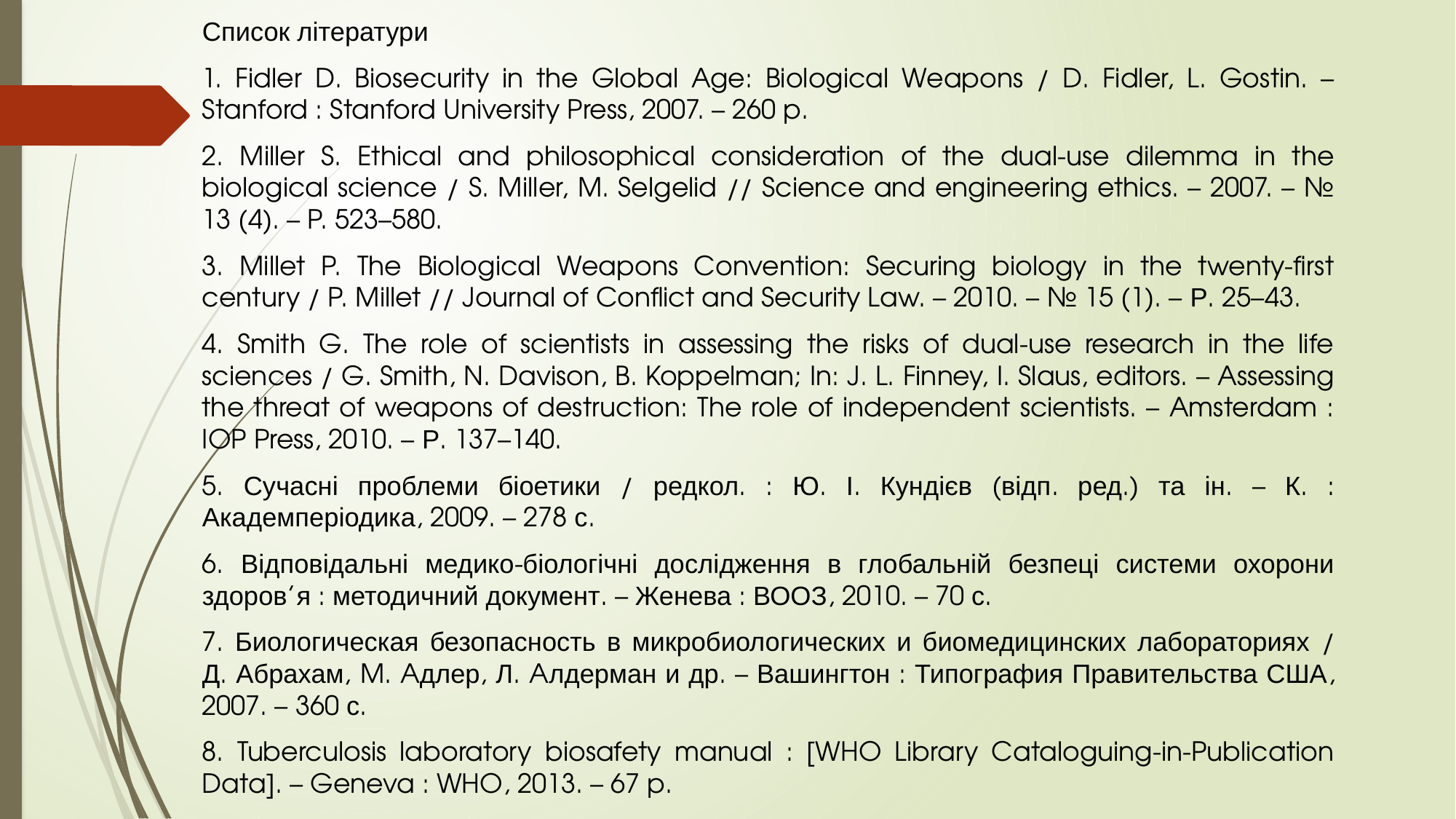

Список літератури
1. Fidler D. Biosecurity in the Global Age: Biological Weapons / D. Fidler, L. Gostin. – Stanford : Stanford University Press, 2007. – 260 p.
2. Miller S. Ethical and philosophical consideration of the dual-use dilemma in the biological science / S. Miller, M. Selgelid // Science and engineering ethics. – 2007. – № 13 (4). – P. 523–580.
3. Millet P. The Biological Weapons Convention: Securing biology in the twenty-first century / P. Millet // Journal of Conflict and Security Law. – 2010. – № 15 (1). – Р. 25–43.
4. Smith G. The role of scientists in assessing the risks of dual-use research in the life sciences / G. Smith, N. Davison, B. Koppelman; In: J. L. Finney, I. Slaus, editors. – Assessing the threat of weapons of destruction: The role of independent scientists. – Amsterdam : IOP Press, 2010. – Р. 137–140.
5. Сучасні проблеми біоетики / редкол. : Ю. І. Кундієв (відп. ред.) та ін. – К. : Академперіодика, 2009. – 278 с.
6. Відповідальні медико-біологічні дослідження в глобальній безпеці системи охорони здоров’я : методичний документ. – Женева : ВООЗ, 2010. – 70 с.
7. Биологическая безопасность в микробиологических и биомедицинских лабораториях / Д. Абрахам, M. Aдлер, Л. Aлдерман и др. – Вашингтон : Типография Правительства США, 2007. – 360 с.
8. Tuberculosis laboratory biosafety manual : [WHO Library Cataloguing-in-Publication Data]. – Geneva : WHO, 2013. – 67 p.